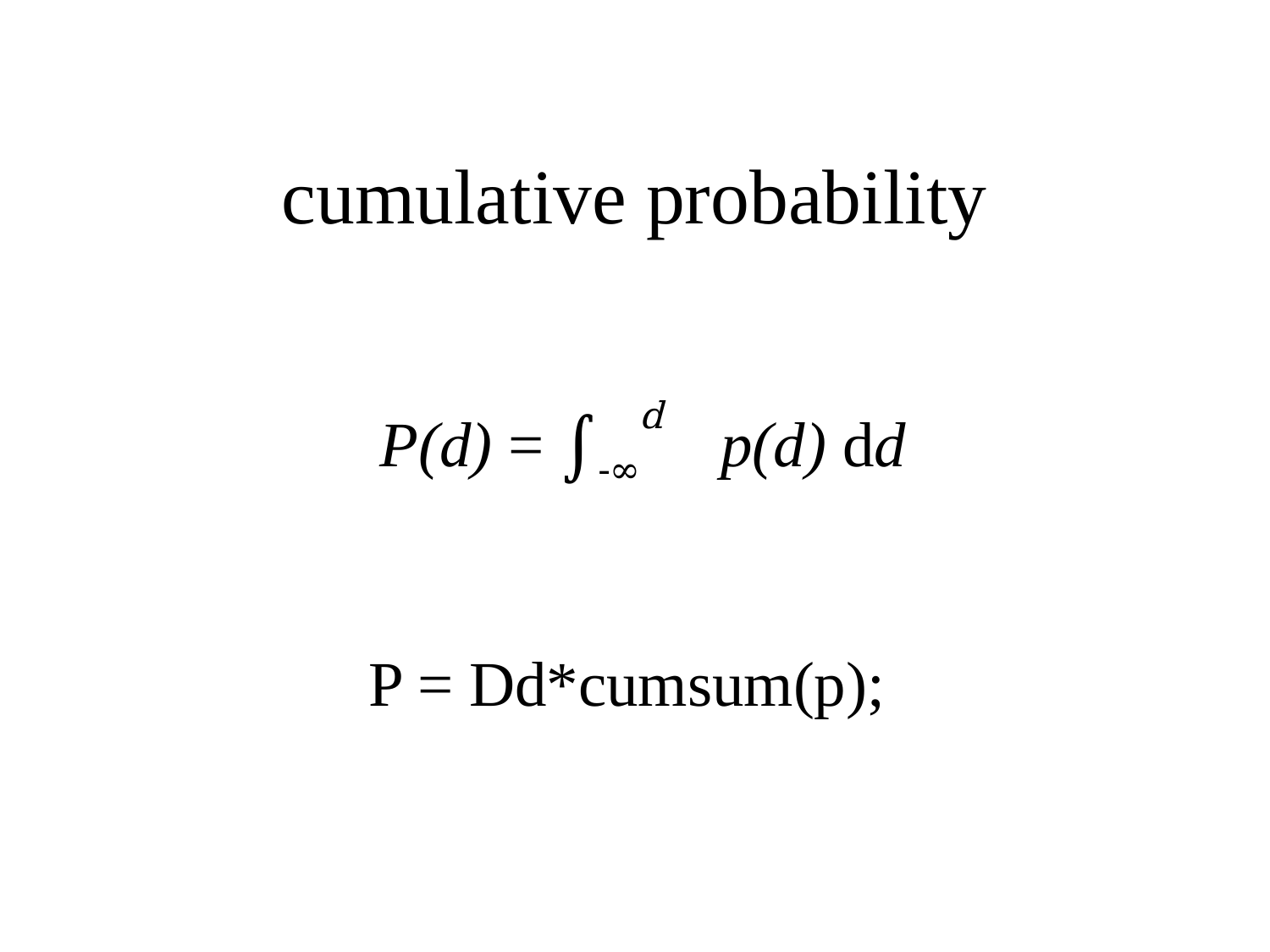

cumulative probability
 P(d) = ∫-∞d     p(d) dd

P = Dd*cumsum(p);